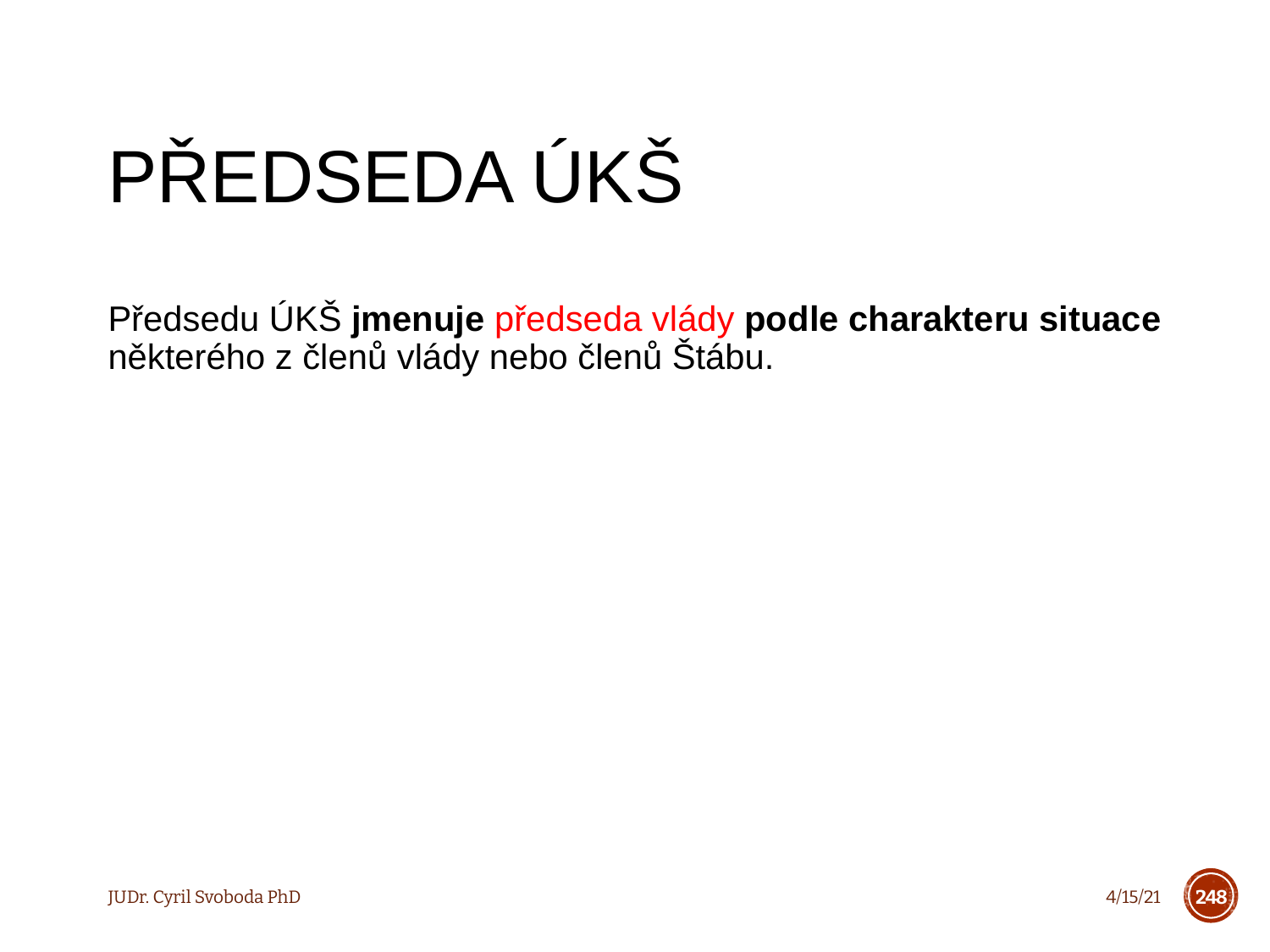

# Předseda ÚKŠ
Předsedu ÚKŠ jmenuje předseda vlády podle charakteru situace některého z členů vlády nebo členů Štábu.
JUDr. Cyril Svoboda PhD
4/15/21
248